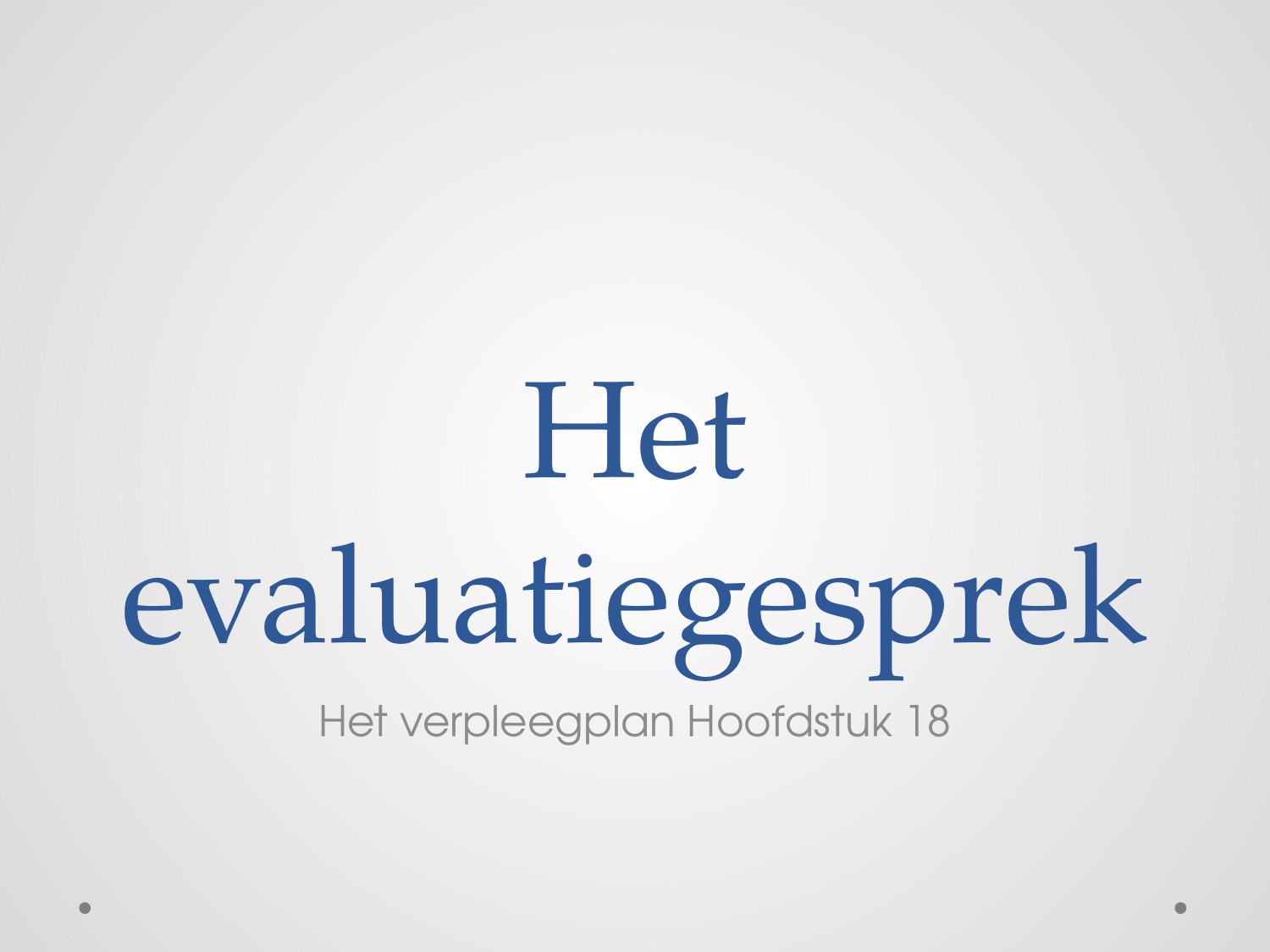

# Het evaluatiegesprek
Het verpleegplan Hoofdstuk 18